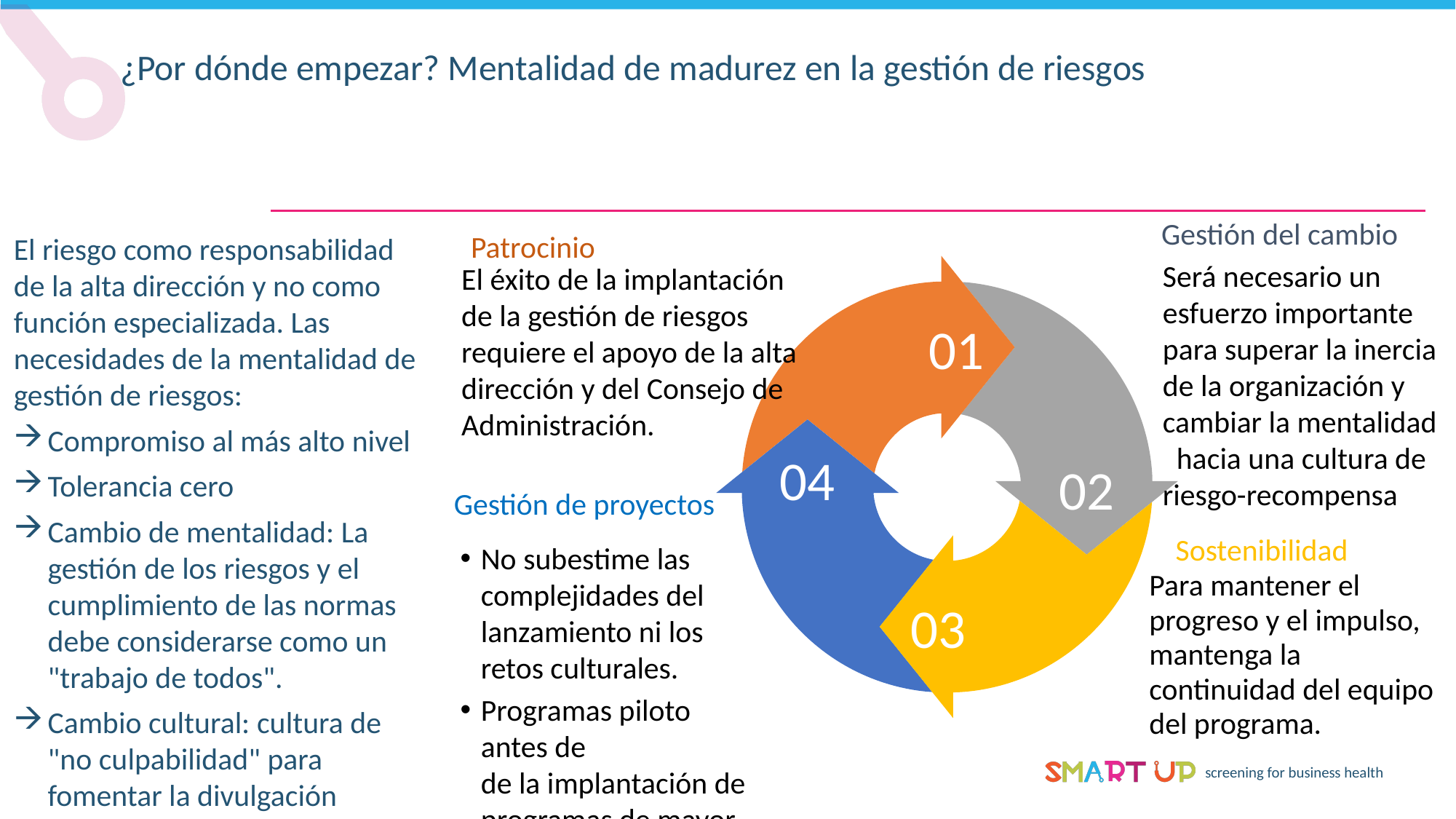

¿Por dónde empezar? Mentalidad de madurez en la gestión de riesgos
Gestión del cambio
Patrocinio
El riesgo como responsabilidad de la alta dirección y no como función especializada. Las necesidades de la mentalidad de gestión de riesgos:
Compromiso al más alto nivel
Tolerancia cero
Cambio de mentalidad: La gestión de los riesgos y el cumplimiento de las normas debe considerarse como un "trabajo de todos".
Cambio cultural: cultura de "no culpabilidad" para fomentar la divulgación
Comience con una mesa redonda de gestión de riesgos con todas las funciones y divisiones de su empresa

Será necesario un esfuerzo importante para superar la inercia de la organización y cambiar la mentalidad    hacia una cultura de riesgo-recompensa
El éxito de la implantación de la gestión de riesgos requiere el apoyo de la alta dirección y del Consejo de Administración.
01

04

02

Gestión de proyectos
Sostenibilidad
No subestime las complejidades del lanzamiento ni los retos culturales.
Programas piloto antes de
de la implantación de programas de mayor envergadura.
Para mantener el progreso y el impulso, mantenga la continuidad del equipo del programa.
03